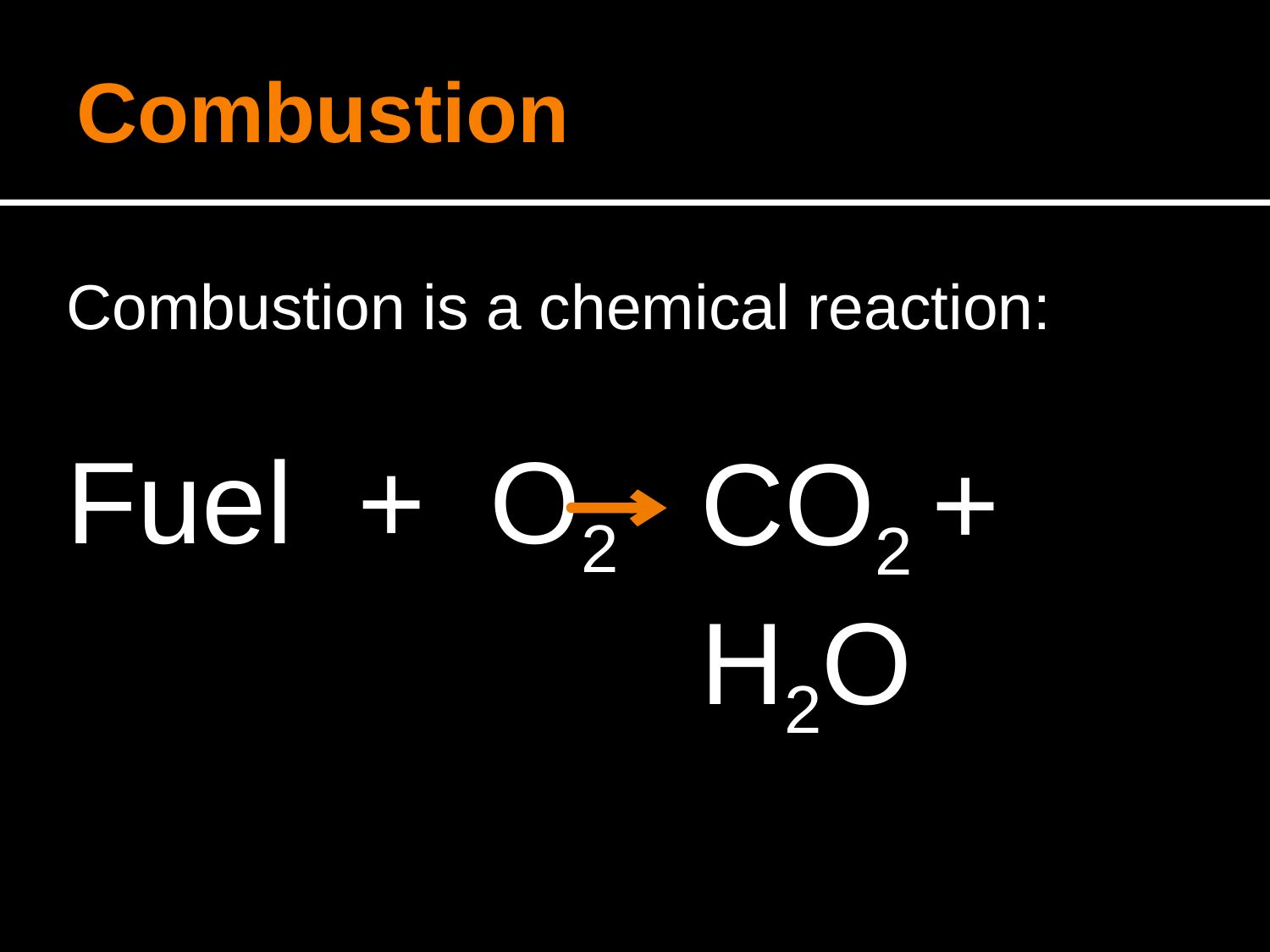

# Combustion
Combustion is a chemical reaction:

Fuel  +  O2
CO2 + H2O